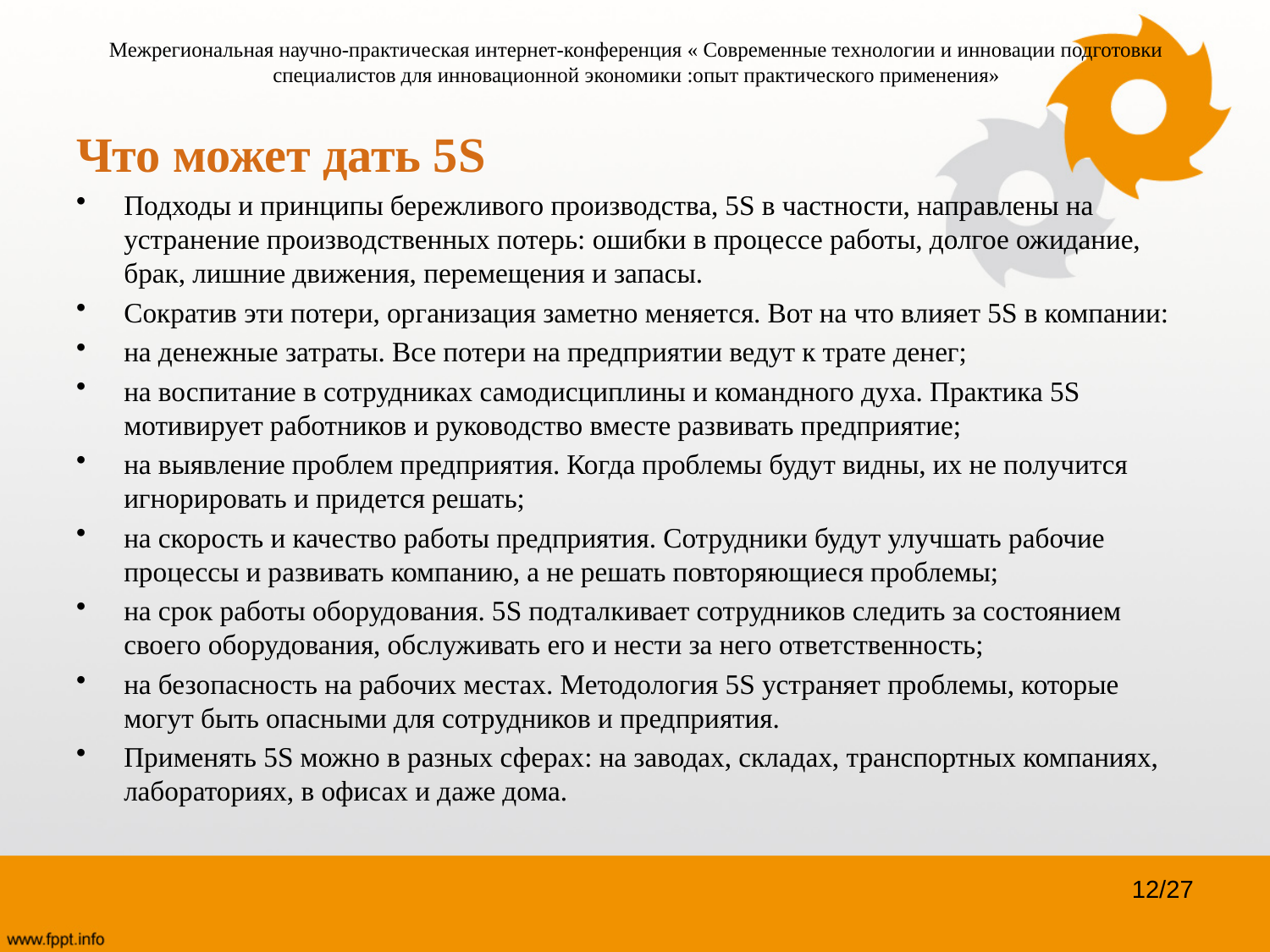

# Межрегиональная научно-практическая интернет-конференция « Современные технологии и инновации подготовки специалистов для инновационной экономики :опыт практического применения»
Что может дать 5S
Подходы и принципы бережливого производства, 5S в частности, направлены на устранение производственных потерь: ошибки в процессе работы, долгое ожидание, брак, лишние движения, перемещения и запасы.
Сократив эти потери, организация заметно меняется. Вот на что влияет 5S в компании:
на денежные затраты. Все потери на предприятии ведут к трате денег;
на воспитание в сотрудниках самодисциплины и командного духа. Практика 5S мотивирует работников и руководство вместе развивать предприятие;
на выявление проблем предприятия. Когда проблемы будут видны, их не получится игнорировать и придется решать;
на скорость и качество работы предприятия. Сотрудники будут улучшать рабочие процессы и развивать компанию, а не решать повторяющиеся проблемы;
на срок работы оборудования. 5S подталкивает сотрудников следить за состоянием своего оборудования, обслуживать его и нести за него ответственность;
на безопасность на рабочих местах. Методология 5S устраняет проблемы, которые могут быть опасными для сотрудников и предприятия.
Применять 5S можно в разных сферах: на заводах, складах, транспортных компаниях, лабораториях, в офисах и даже дома.

12/27